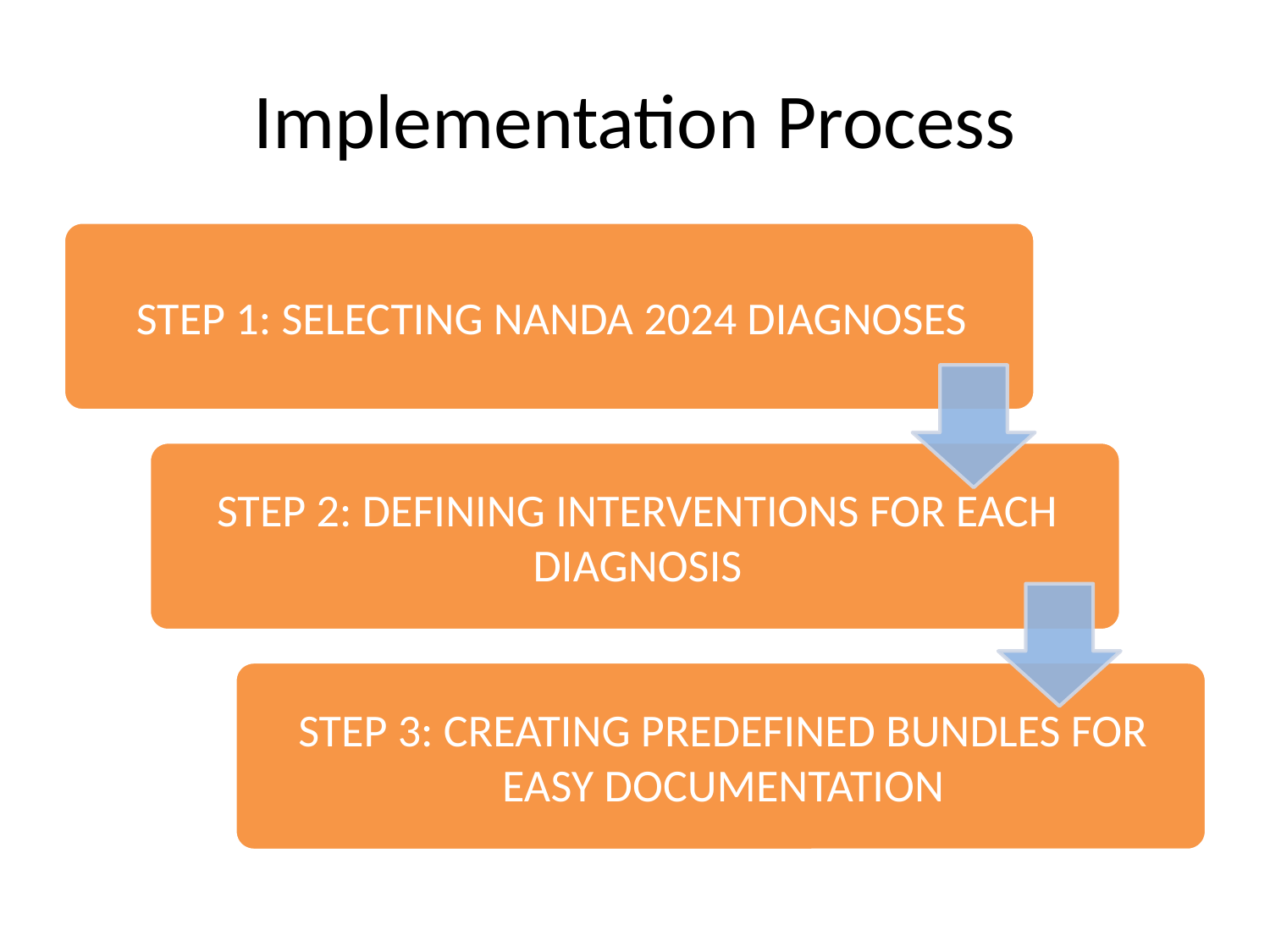

# Implementation Process
Step 1: Selecting NANDA 2024 diagnoses
Step 2: Defining interventions for each diagnosis
Step 3: Creating predefined bundles for easy documentation